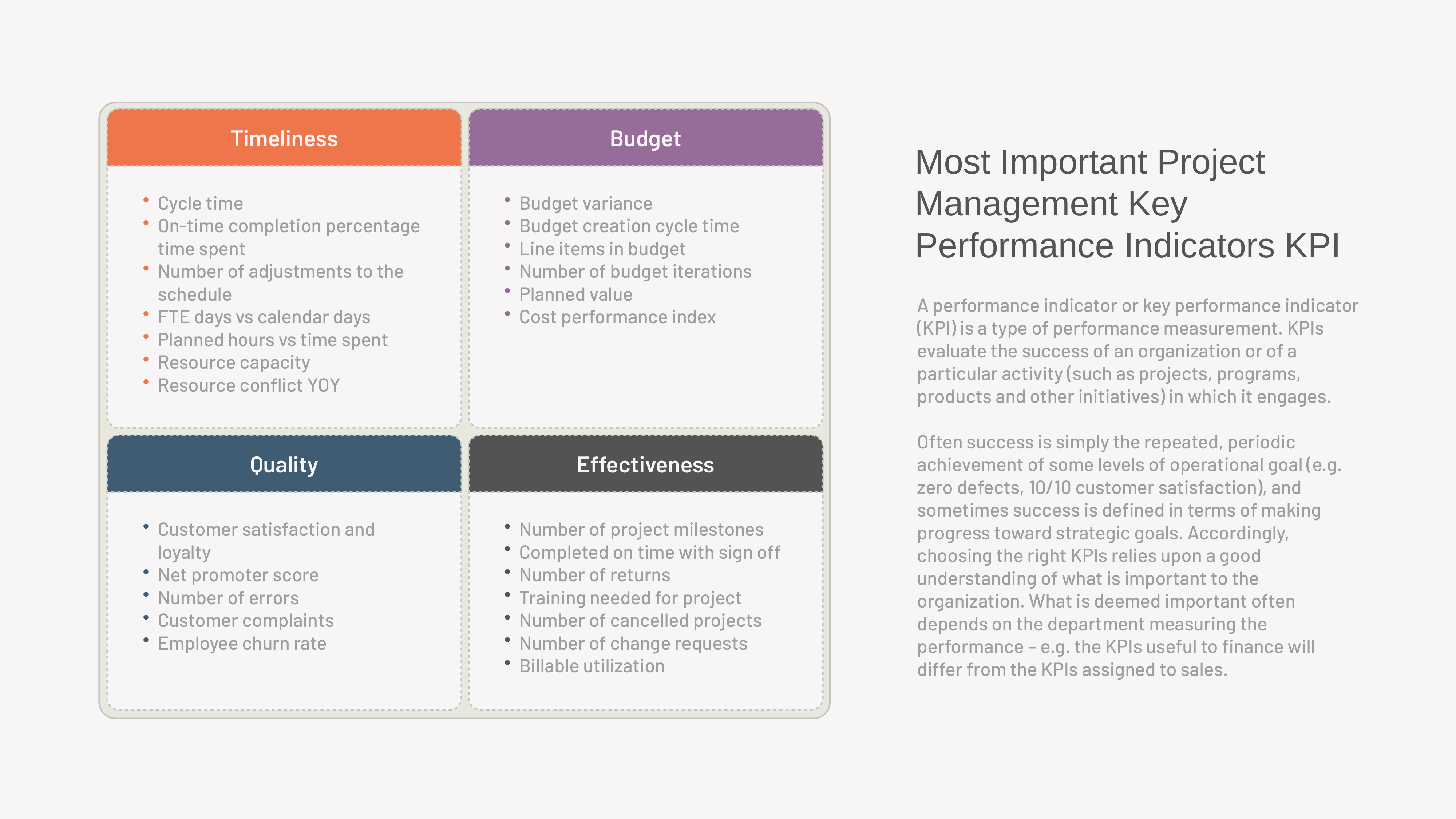

Timeliness
Cycle time
On-time completion percentage time spent
Number of adjustments to the schedule
FTE days vs calendar days
Planned hours vs time spent
Resource capacity
Resource conflict YOY

Budget
Budget variance
Budget creation cycle time
Line items in budget
Number of budget iterations
Planned value
Cost performance index
Most Important Project Management Key Performance Indicators KPI
A performance indicator or key performance indicator (KPI) is a type of performance measurement. KPIs evaluate the success of an organization or of a particular activity (such as projects, programs, products and other initiatives) in which it engages.

Often success is simply the repeated, periodic achievement of some levels of operational goal (e.g. zero defects, 10/10 customer satisfaction), and sometimes success is defined in terms of making progress toward strategic goals. Accordingly, choosing the right KPIs relies upon a good understanding of what is important to the organization. What is deemed important often depends on the department measuring the performance – e.g. the KPIs useful to finance will differ from the KPIs assigned to sales.

Quality
Customer satisfaction and loyalty
Net promoter score
Number of errors
Customer complaints
Employee churn rate

Effectiveness
Number of project milestones
Completed on time with sign off
Number of returns
Training needed for project
Number of cancelled projects
Number of change requests
Billable utilization